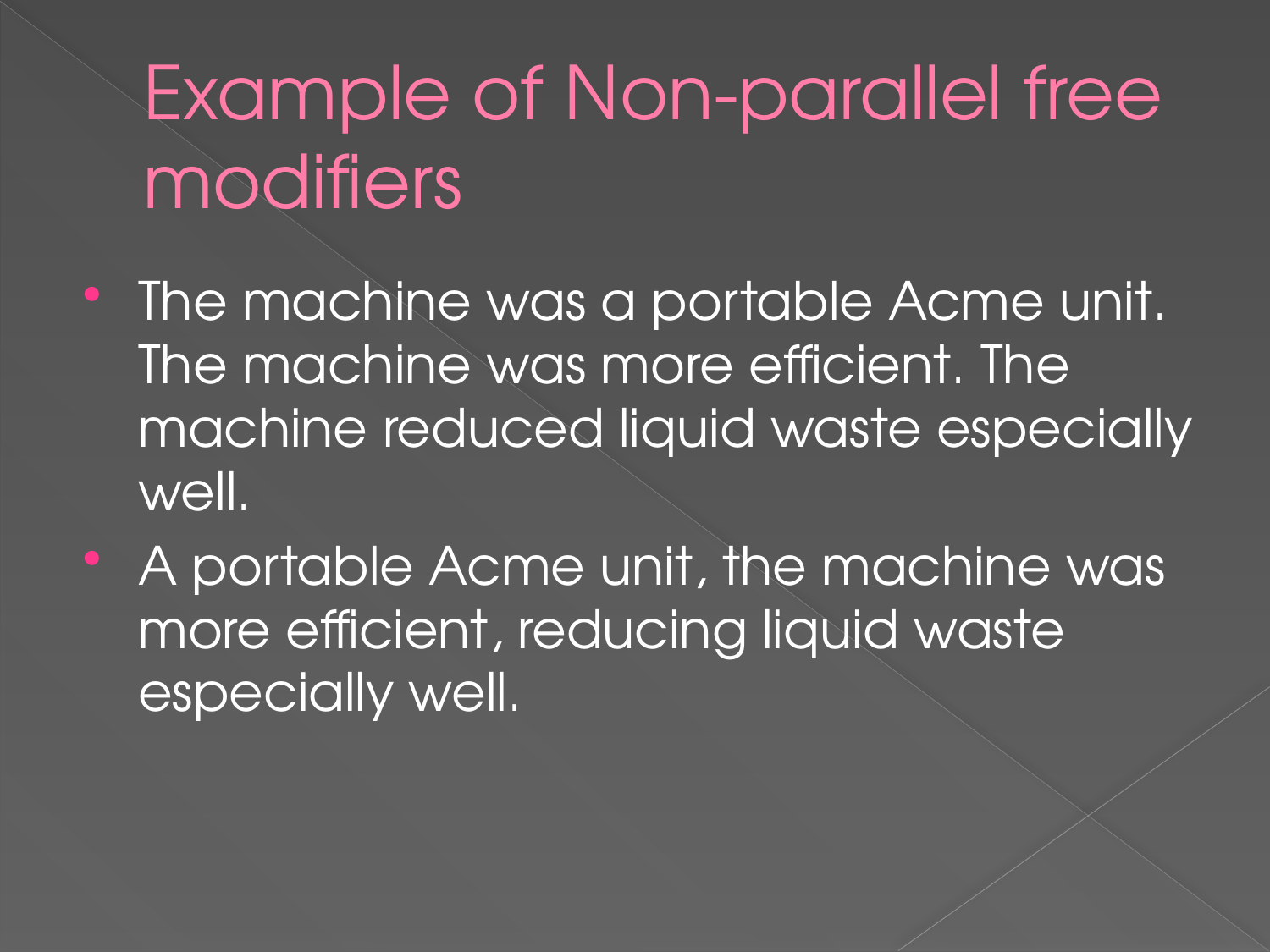

# Example of Non-parallel free modifiers
The machine was a portable Acme unit. The machine was more efficient. The machine reduced liquid waste especially well.
A portable Acme unit, the machine was more efficient, reducing liquid waste especially well.